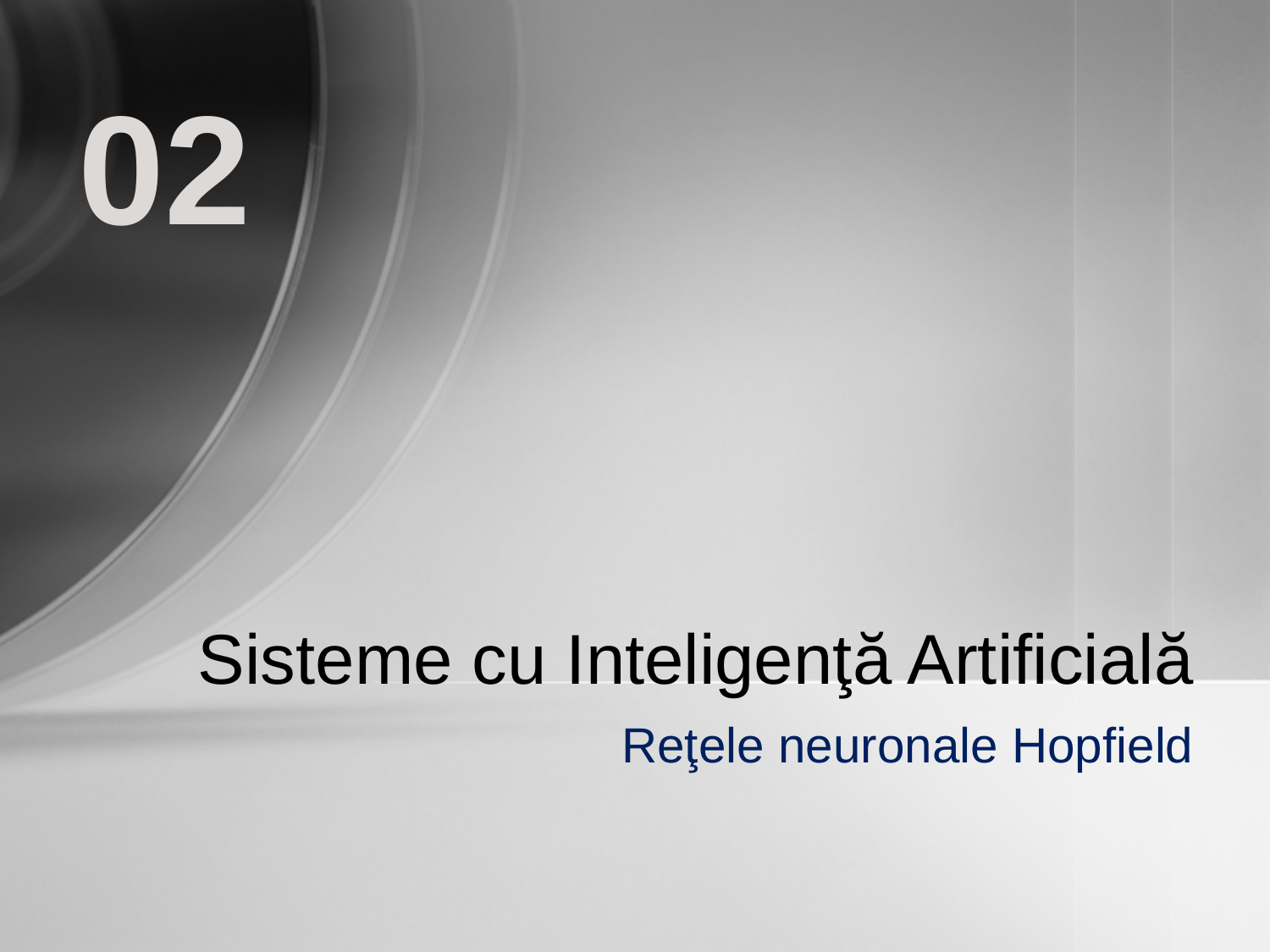

02
# Sisteme cu Inteligenţă Artificială
Reţele neuronale Hopfield